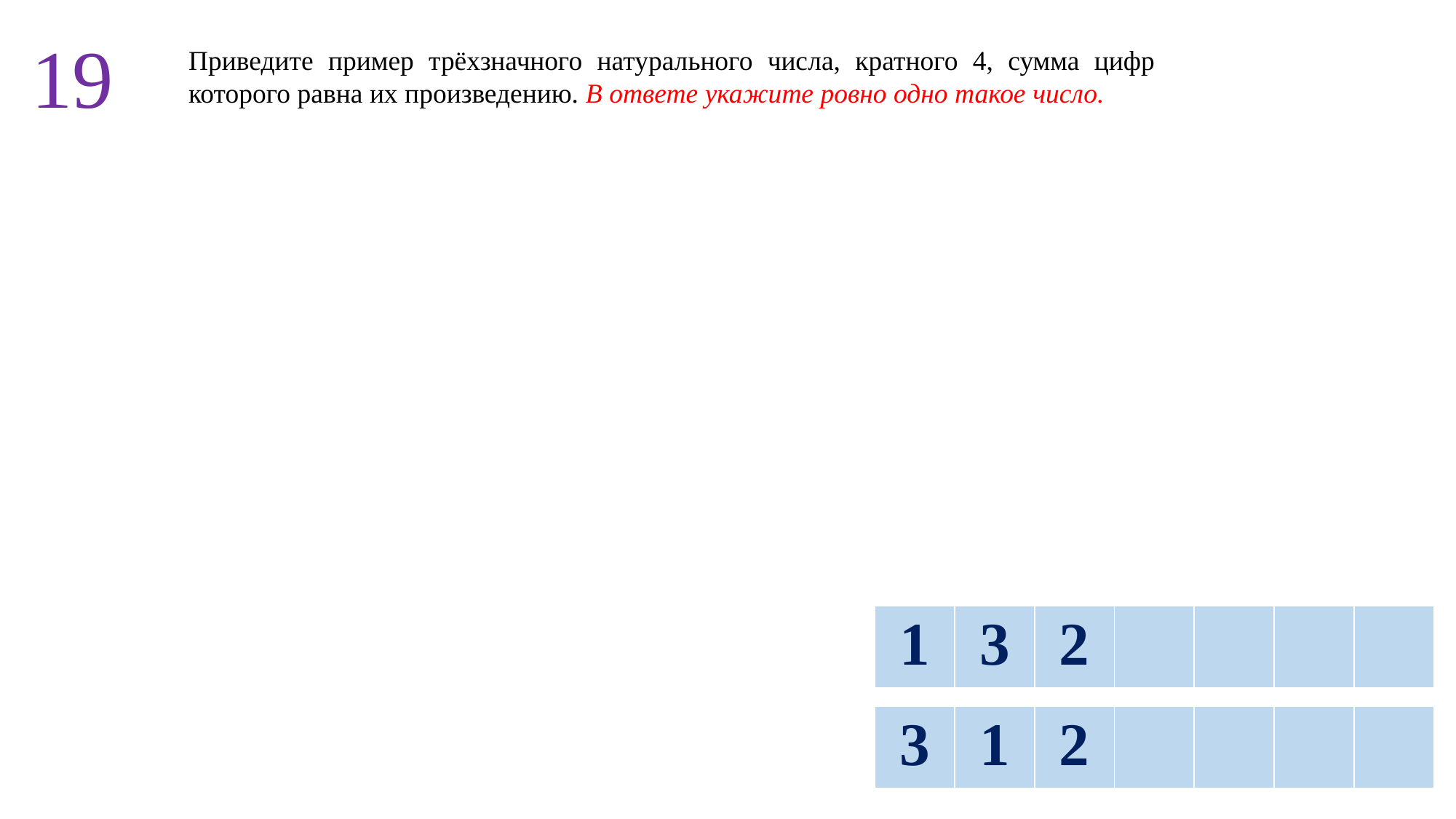

19
Приведите пример трёхзначного натурального числа, кратного 4, сумма цифр которого равна их произведению. В ответе укажите ровно одно такое число.
| 1 | 3 | 2 |  |  |  |  |
| --- | --- | --- | --- | --- | --- | --- |
| 3 | 1 | 2 |  |  |  |  |
| --- | --- | --- | --- | --- | --- | --- |